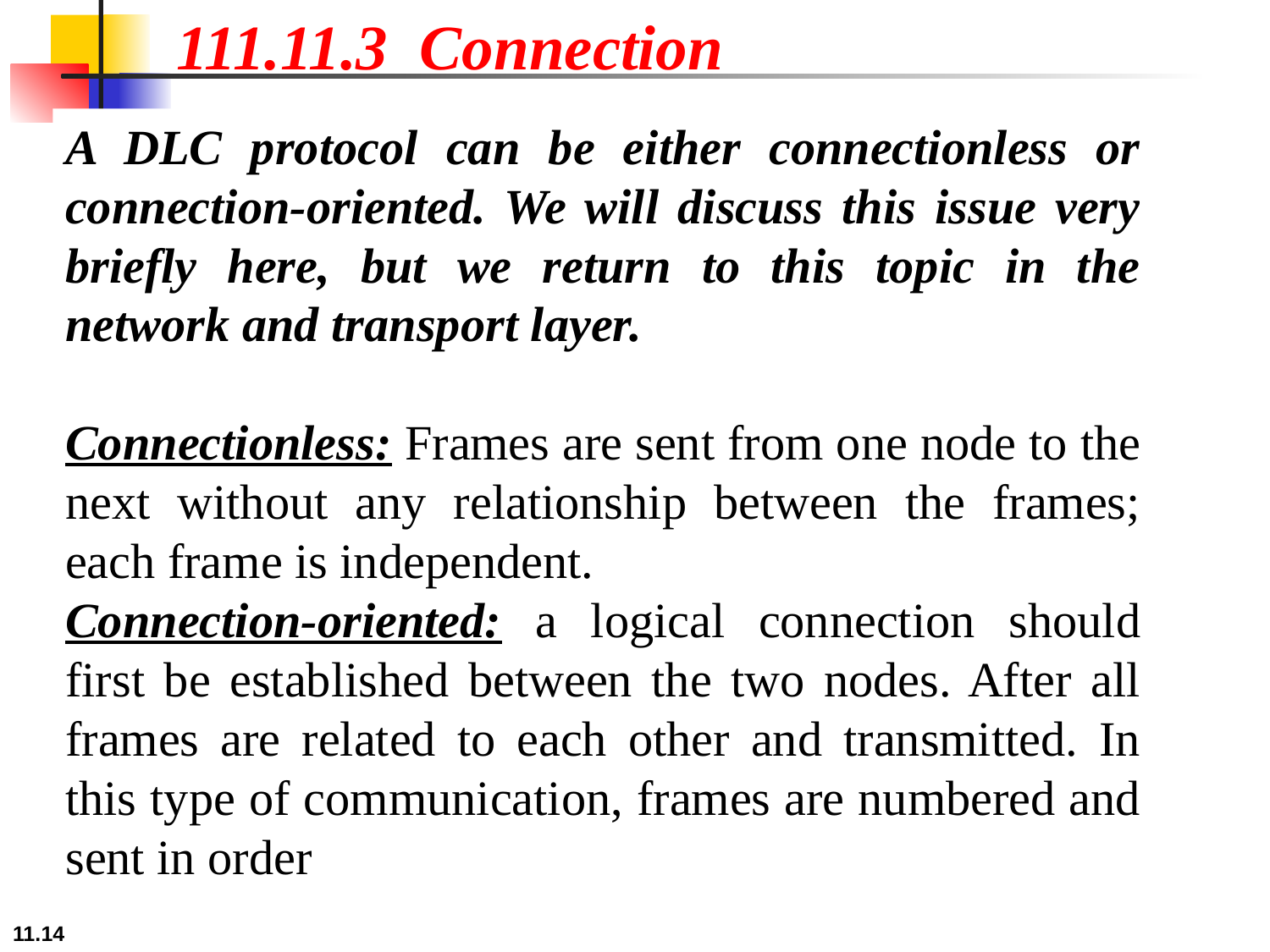

111.11.3  Connection

A DLC protocol can be either connectionless or connection-oriented. We will discuss this issue very briefly here, but we return to this topic in the network and transport layer.

Connectionless: Frames are sent from one node to the next without any relationship between the frames; each frame is independent.
Connection-oriented: a logical connection should first be established between the two nodes. After all frames are related to each other and transmitted. In this type of communication, frames are numbered and sent in order
11.14